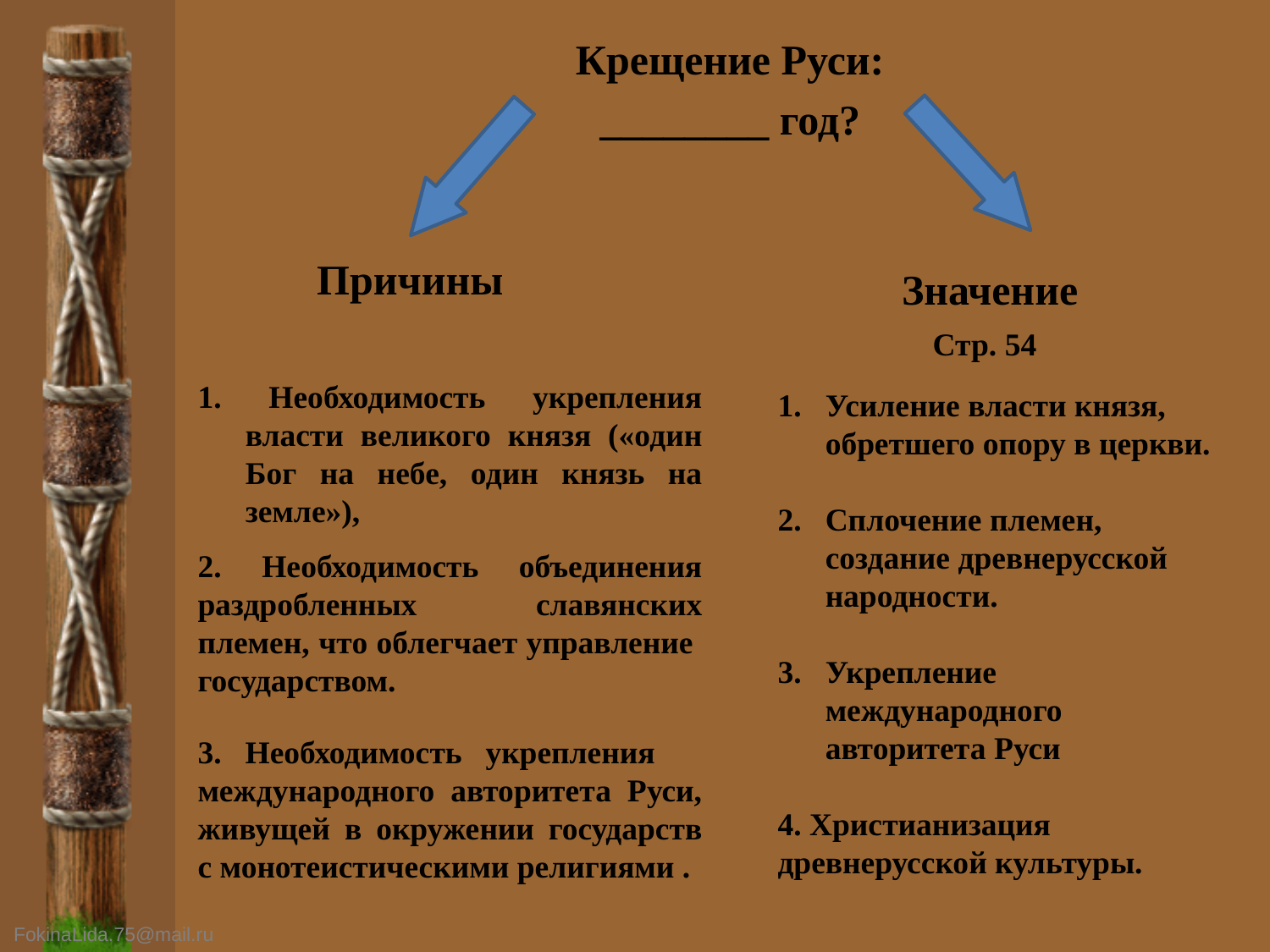

Крещение Руси:

________ год?
Причины
Значение
Стр. 54
1. Необходимость укрепления власти великого князя («один Бог на небе, один князь на земле»),

2. Необходимость объединения раздробленных славянских племен, что облегчает управление  государством.

3. Необходимость укрепления   международного авторитета Руси, живущей в окружении государств с монотеистическими религиями .
Усиление власти князя, обретшего опору в церкви.

Сплочение племен, создание древнерусской народности.

Укрепление международного авторитета Руси

4. Христианизация древнерусской культуры.